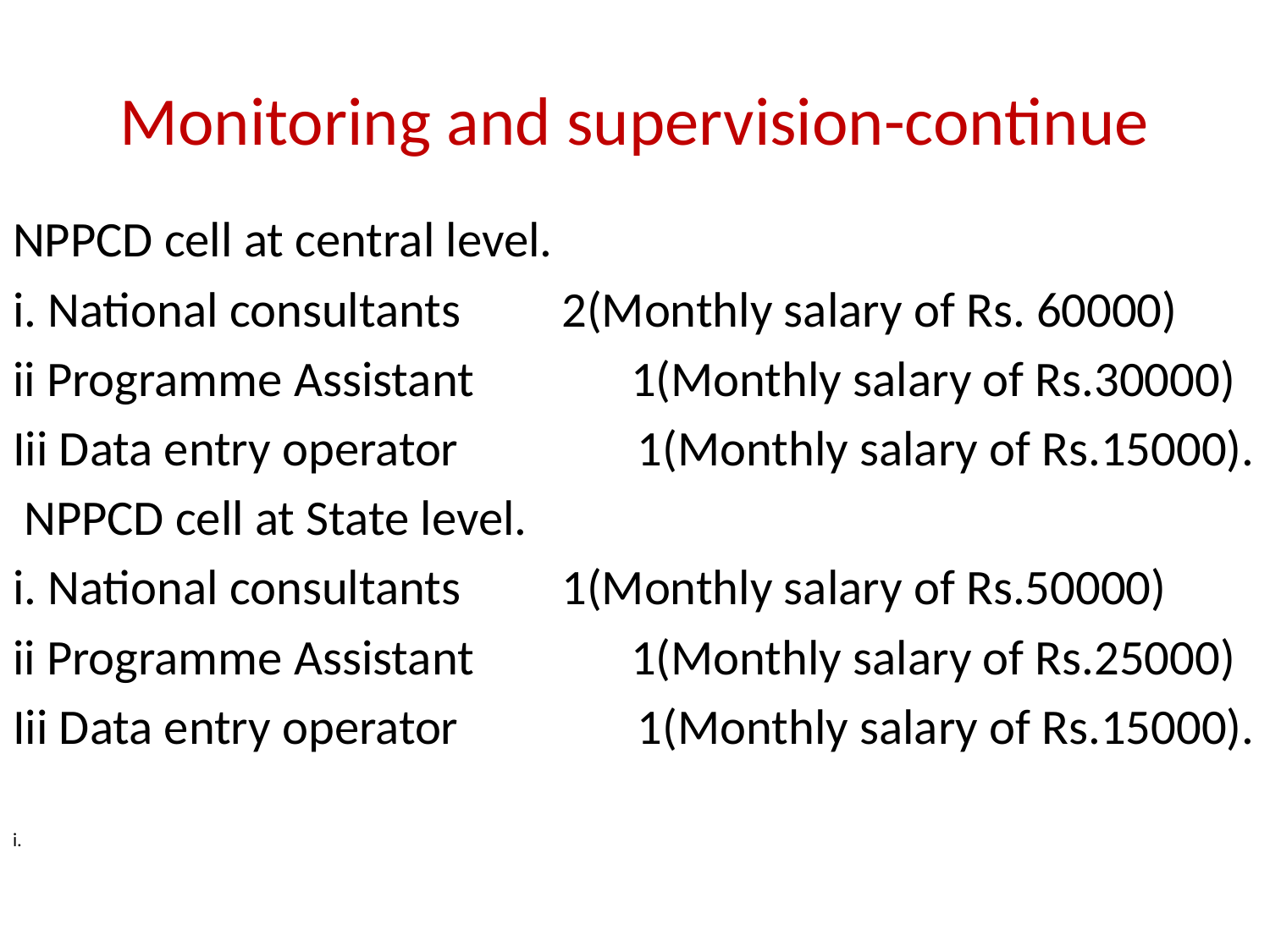

# Monitoring and supervision-continue
NPPCD cell at central level.
i. National consultants         2(Monthly salary of Rs. 60000)
ii Programme Assistant              1(Monthly salary of Rs.30000)
Iii Data entry operator                1(Monthly salary of Rs.15000).
 NPPCD cell at State level.
i. National consultants         1(Monthly salary of Rs.50000)
ii Programme Assistant              1(Monthly salary of Rs.25000)
Iii Data entry operator                1(Monthly salary of Rs.15000).

i.